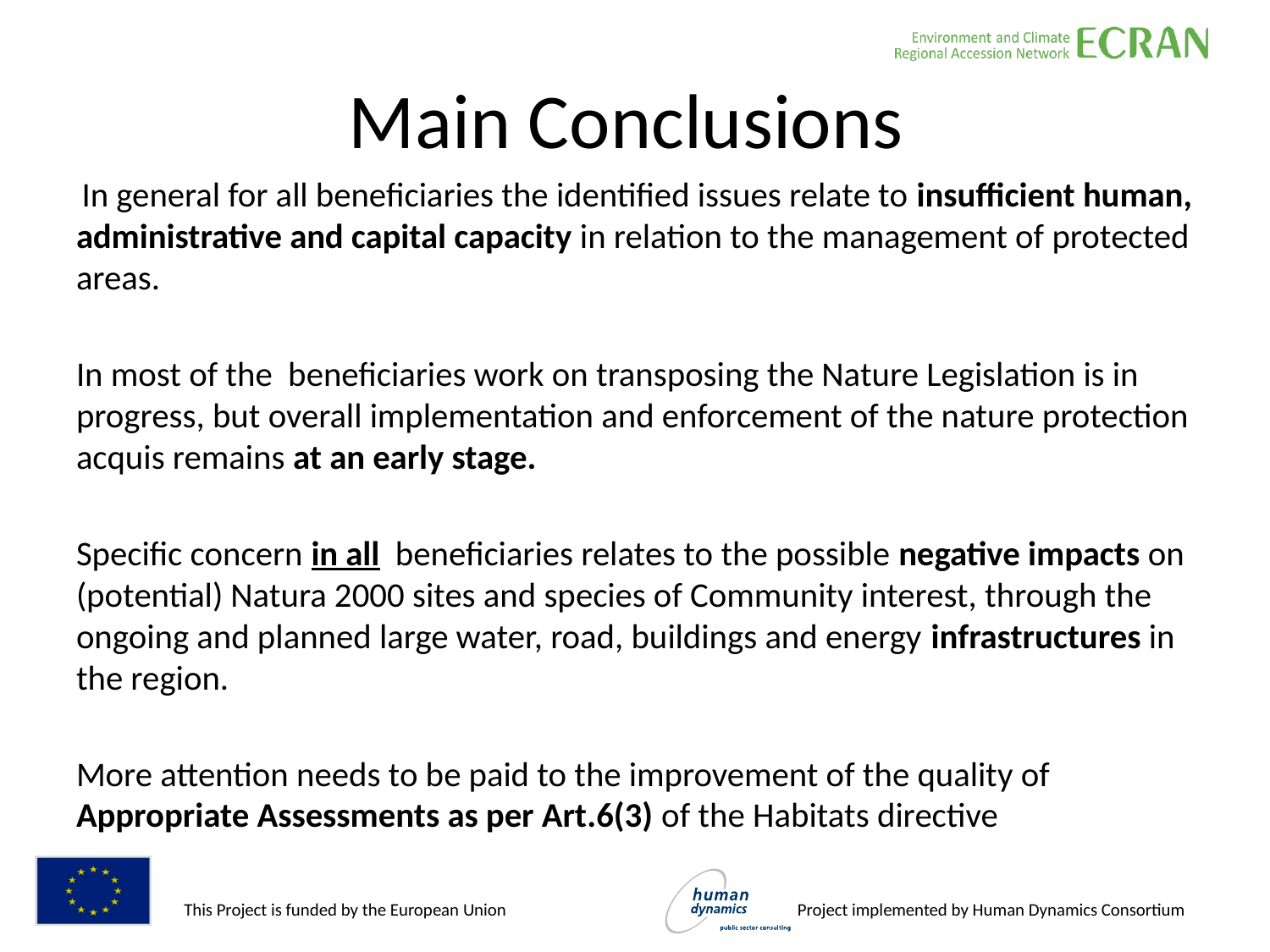

# Main Conclusions
 In general for all beneficiaries the identified issues relate to insufficient human, administrative and capital capacity in relation to the management of protected areas.

In most of the  beneficiaries work on transposing the Nature Legislation is in progress, but overall implementation and enforcement of the nature protection acquis remains at an early stage.

Specific concern in all  beneficiaries relates to the possible negative impacts on (potential) Natura 2000 sites and species of Community interest, through the ongoing and planned large water, road, buildings and energy infrastructures in the region.

More attention needs to be paid to the improvement of the quality of Appropriate Assessments as per Art.6(3) of the Habitats directive